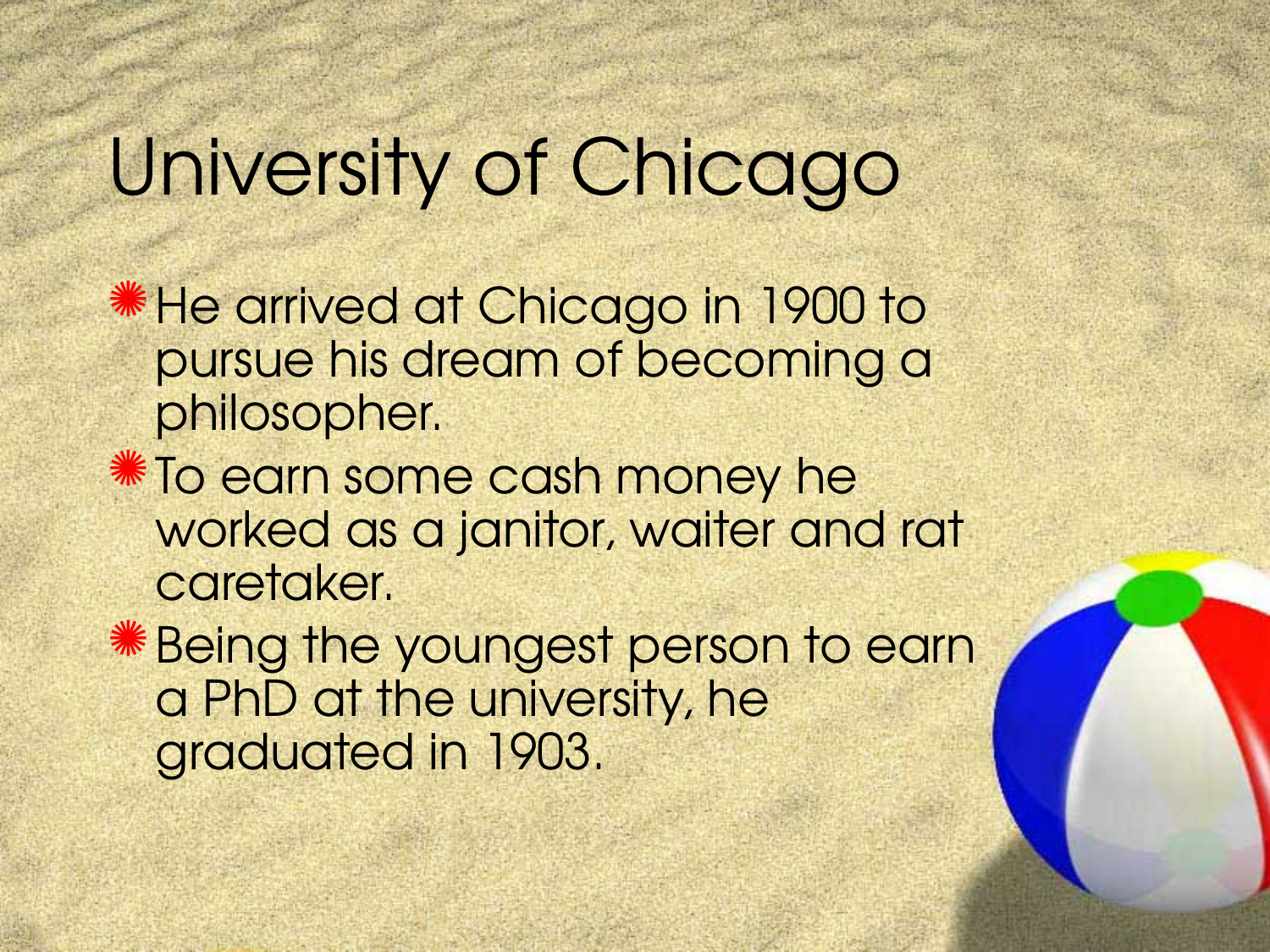

# University of Chicago
He arrived at Chicago in 1900 to pursue his dream of becoming a philosopher.
To earn some cash money he worked as a janitor, waiter and rat caretaker.
Being the youngest person to earn a PhD at the university, he graduated in 1903.